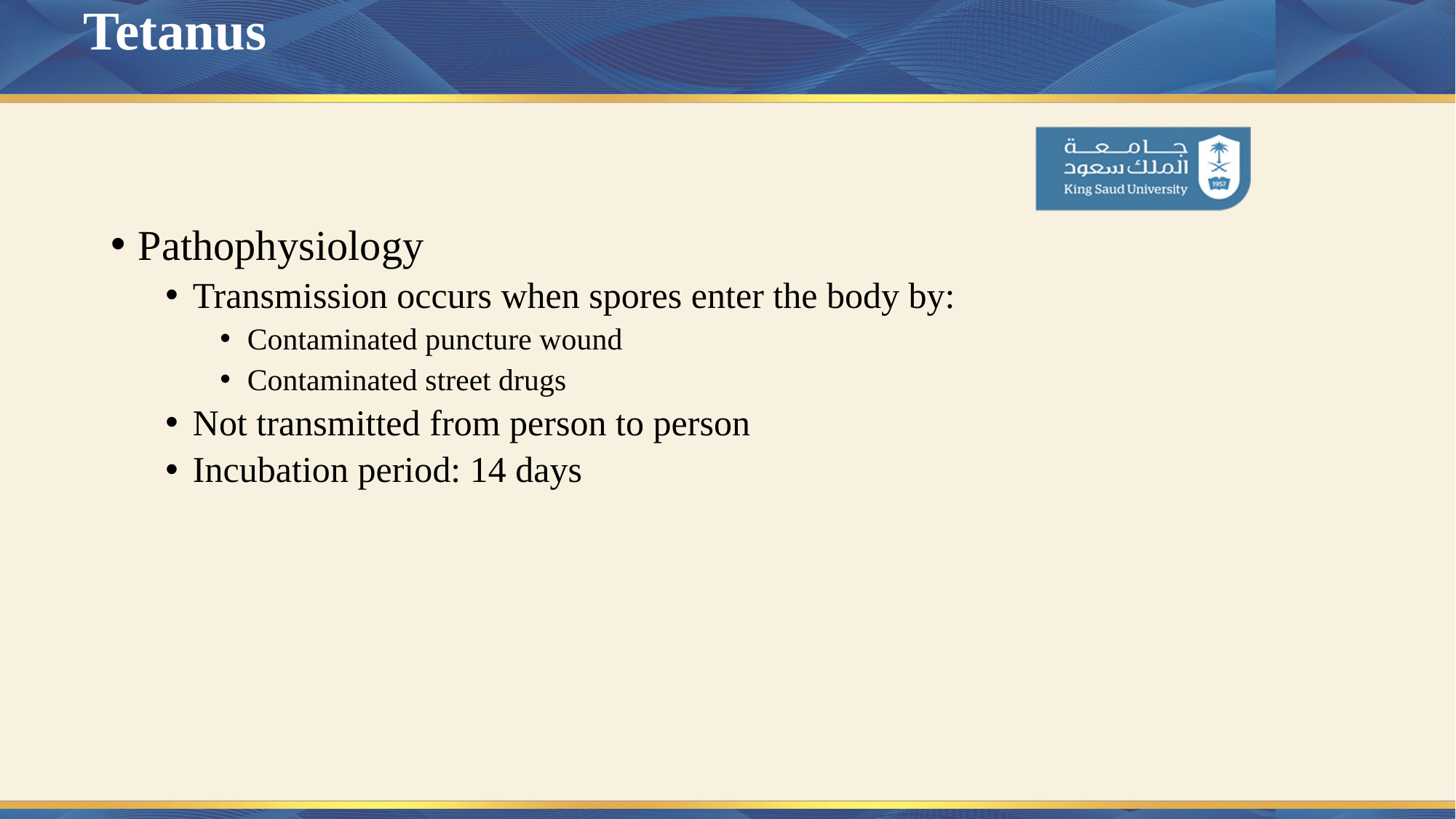

# Tetanus
Pathophysiology
Transmission occurs when spores enter the body by:
Contaminated puncture wound
Contaminated street drugs
Not transmitted from person to person
Incubation period: 14 days